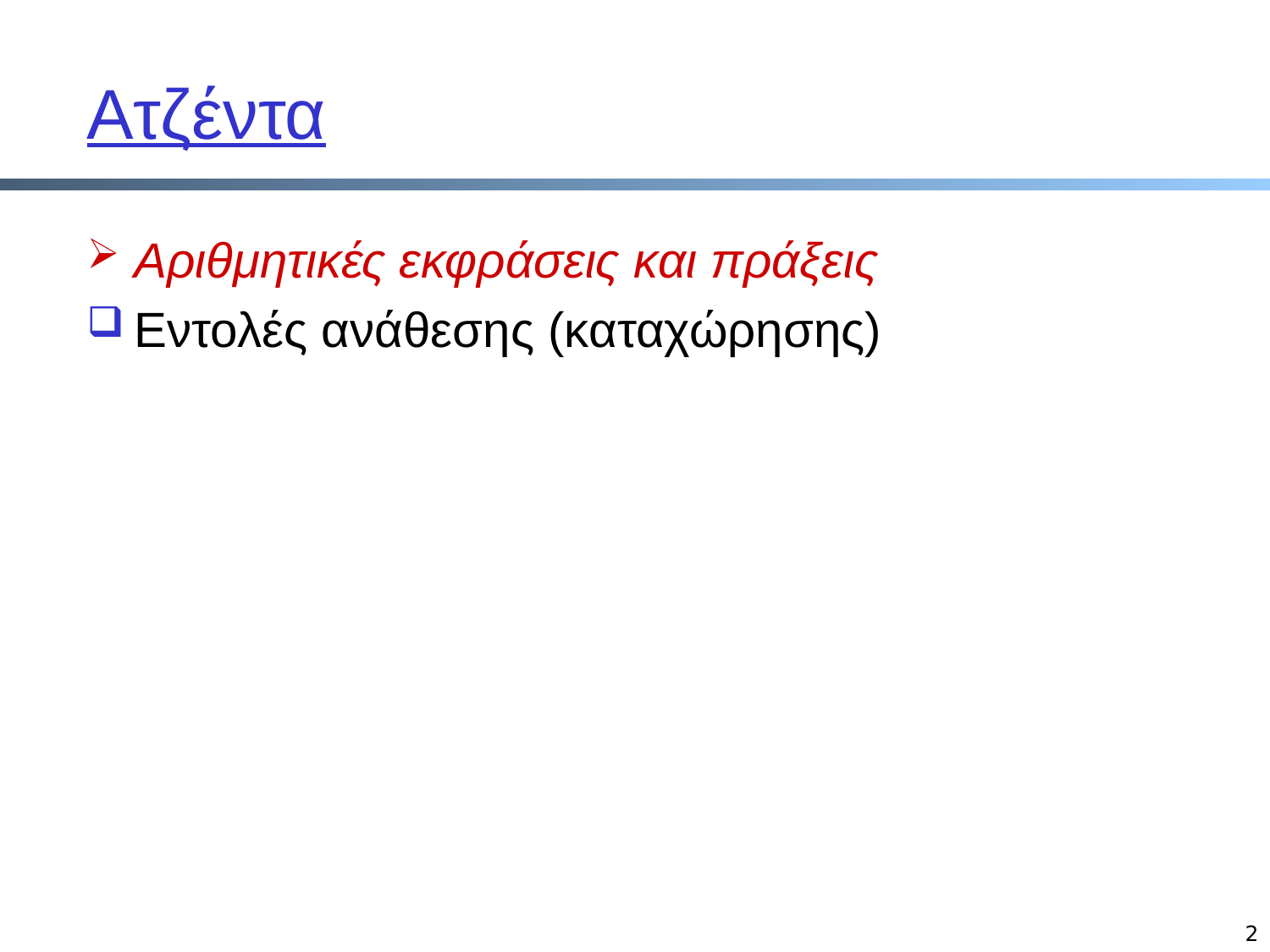

Ατζέντα
Αριθμητικές εκφράσεις και πράξεις
Εντολές ανάθεσης (καταχώρησης)
2